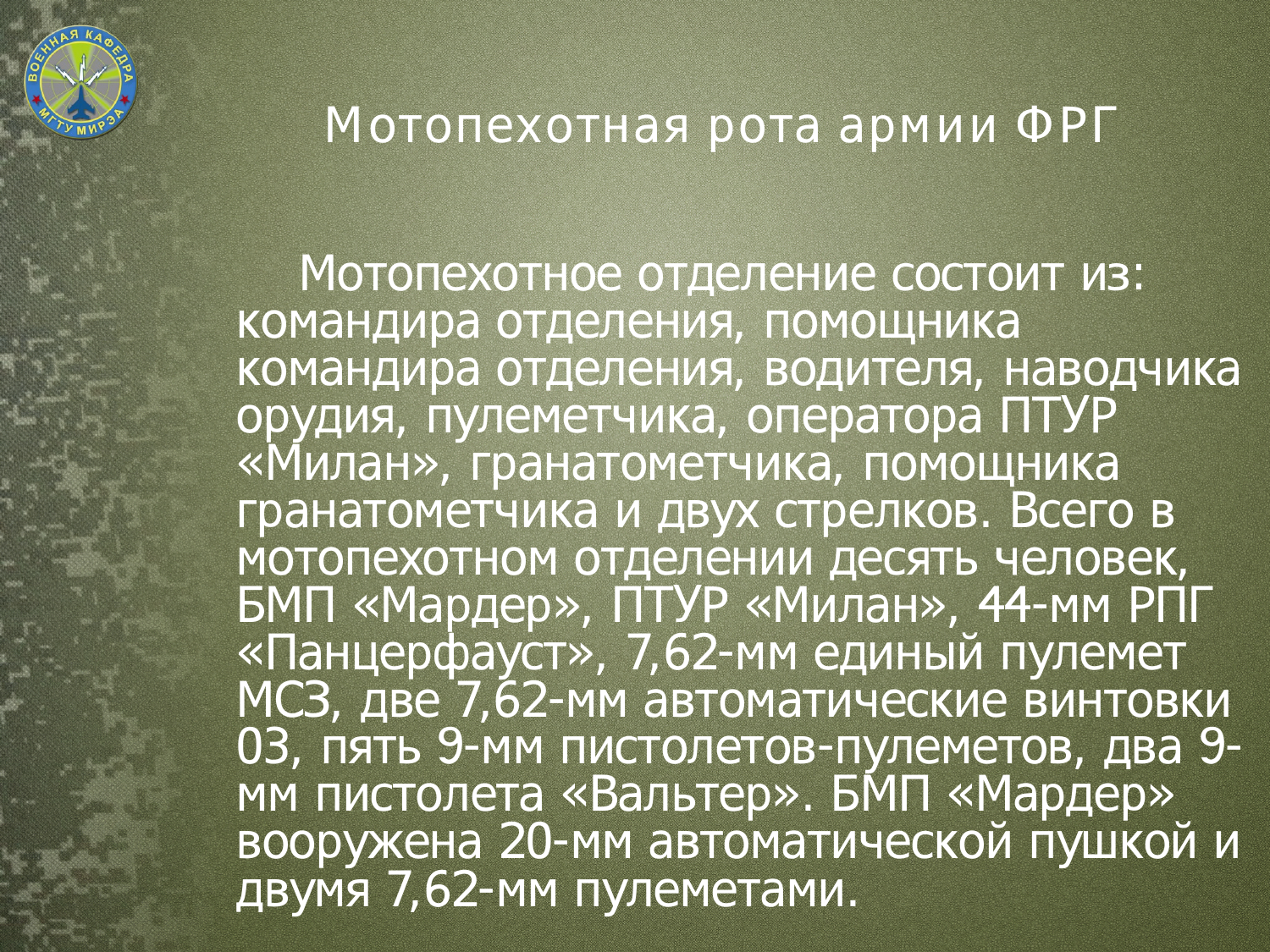

# Мотопехотная рота армии ФРГ
Мотопехотное отделение состоит из: командира отделения, помощника командира отделения, водителя, наводчика орудия, пулеметчика, оператора ПТУР «Милан», гранатометчика, помощника гранатометчика и двух стрелков. Всего в мотопехотном отделении десять человек, БМП «Мардер», ПТУР «Милан», 44-мм РПГ «Панцерфауст», 7,62-мм единый пулемет МСЗ, две 7,62-мм автоматические винтовки 03, пять 9-мм пистолетов-пулеметов, два 9-мм пистолета «Вальтер». БМП «Мардер» вооружена 20-мм автоматической пушкой и двумя 7,62-мм пулеметами.